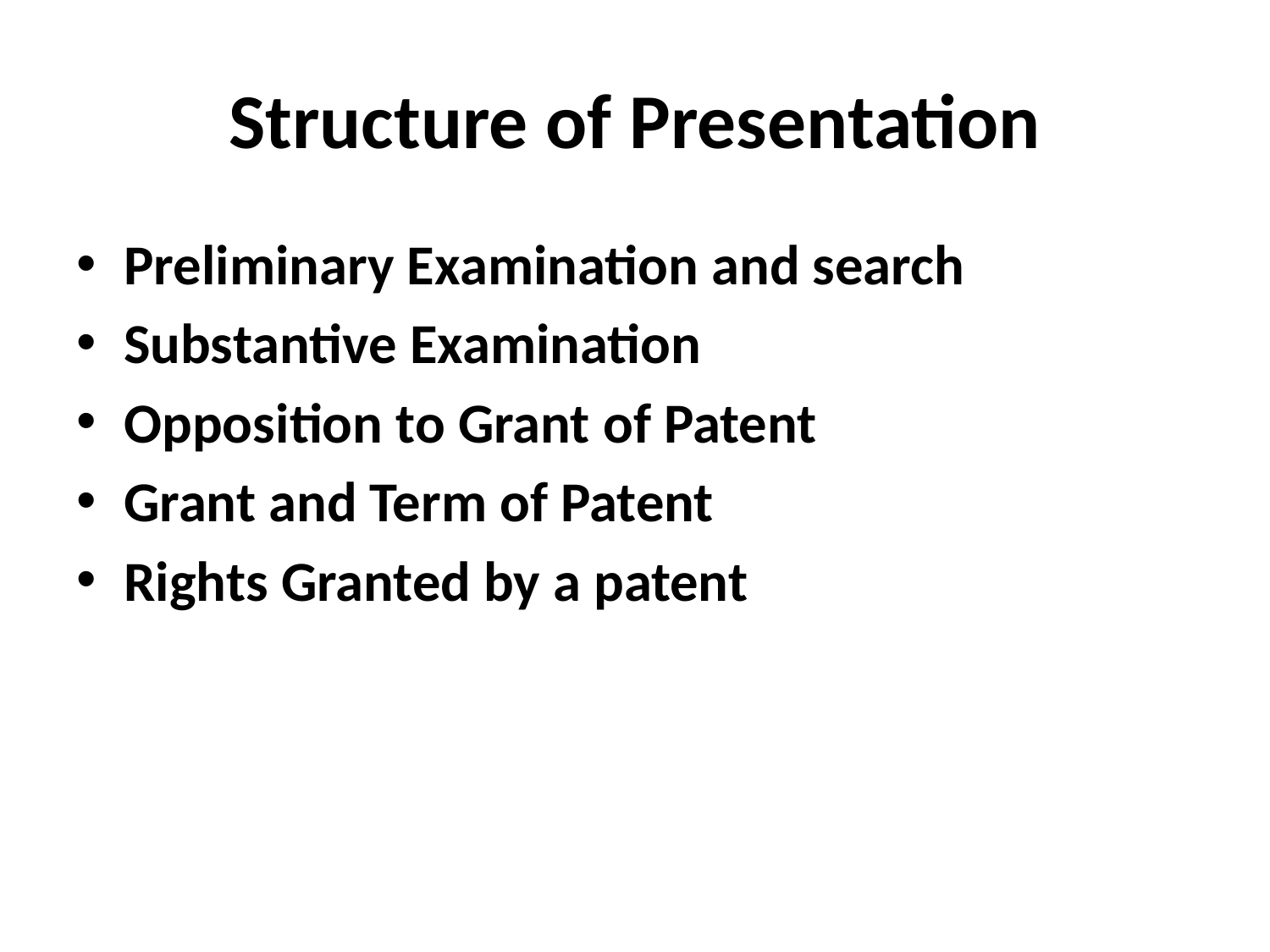

# Structure of Presentation
Preliminary Examination and search
Substantive Examination
Opposition to Grant of Patent
Grant and Term of Patent
Rights Granted by a patent